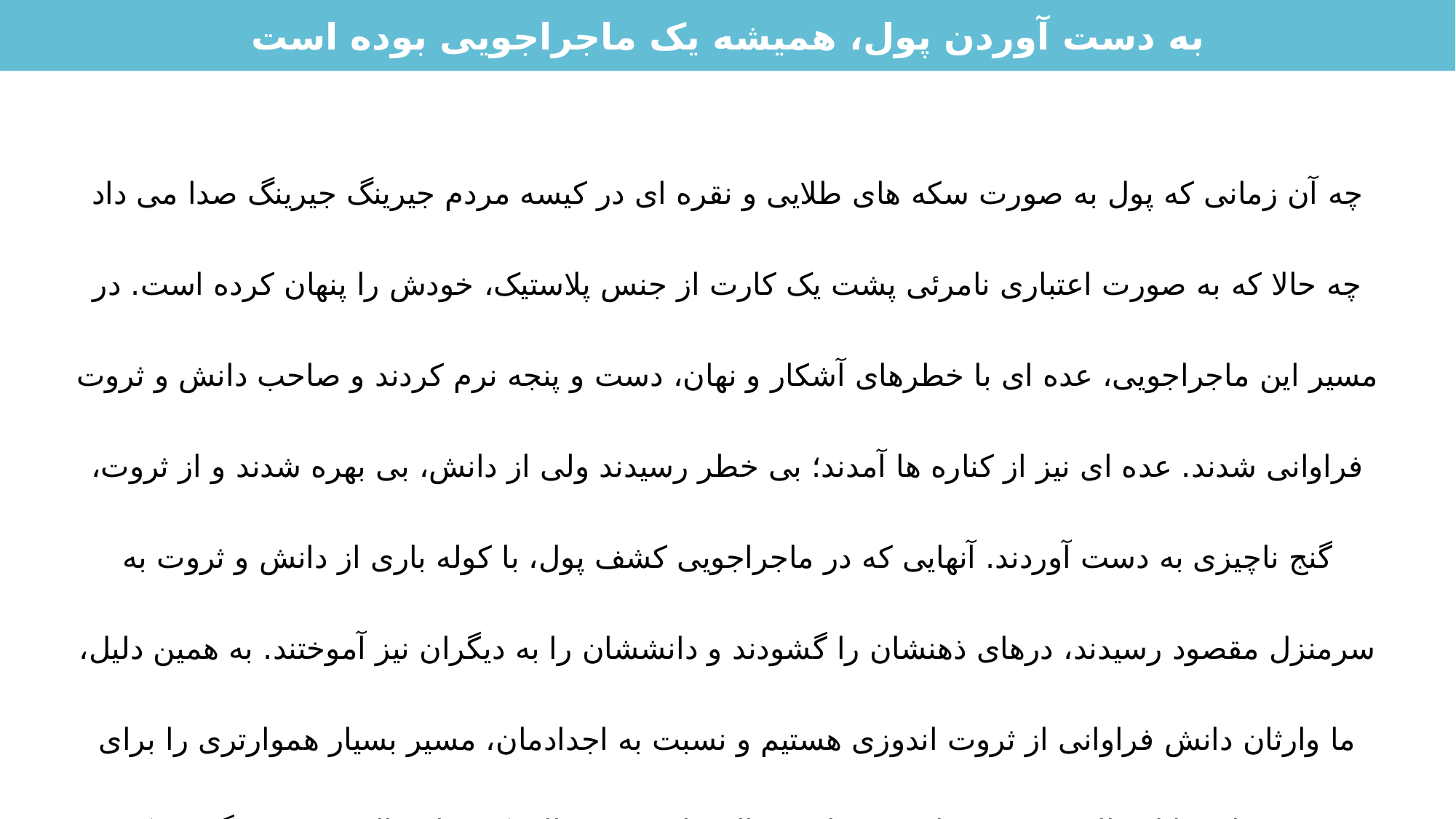

به دست آوردن پول، همیشه یک ماجراجویی بوده است
چه آن زمانی که پول به صورت سکه های طلایی و نقره ای در کیسه مردم جیرینگ جیرینگ صدا می داد چه حالا که به صورت اعتباری نامرئی پشت یک کارت از جنس پلاستیک، خودش را پنهان کرده است. در مسیر این ماجراجویی، عده ای با خطرهای آشکار و نهان، دست و پنجه نرم کردند و صاحب دانش و ثروت فراوانی شدند. عده ای نیز از کناره ها آمدند؛ بی خطر رسیدند ولی از دانش، بی بهره شدند و از ثروت، گنج ناچیزی به دست آوردند. آنهایی که در ماجراجویی کشف پول، با کوله باری از دانش و ثروت به سرمنزل مقصود رسیدند، درهای ذهنشان را گشودند و دانششان را به دیگران نیز آموختند. به همین دلیل، ما وارثان دانش فراوانی از ثروت اندوزی هستیم و نسبت به اجدادمان، مسیر بسیار هموارتری را برای رسیدن به استقلال مالی پیش رو داریم. در این مقاله، با هم به دنبال نکته های باارزشی می گردیم که در رسیدن به استقلال مالی، راهنما و روشنگر مسیرمان خواهند بود.